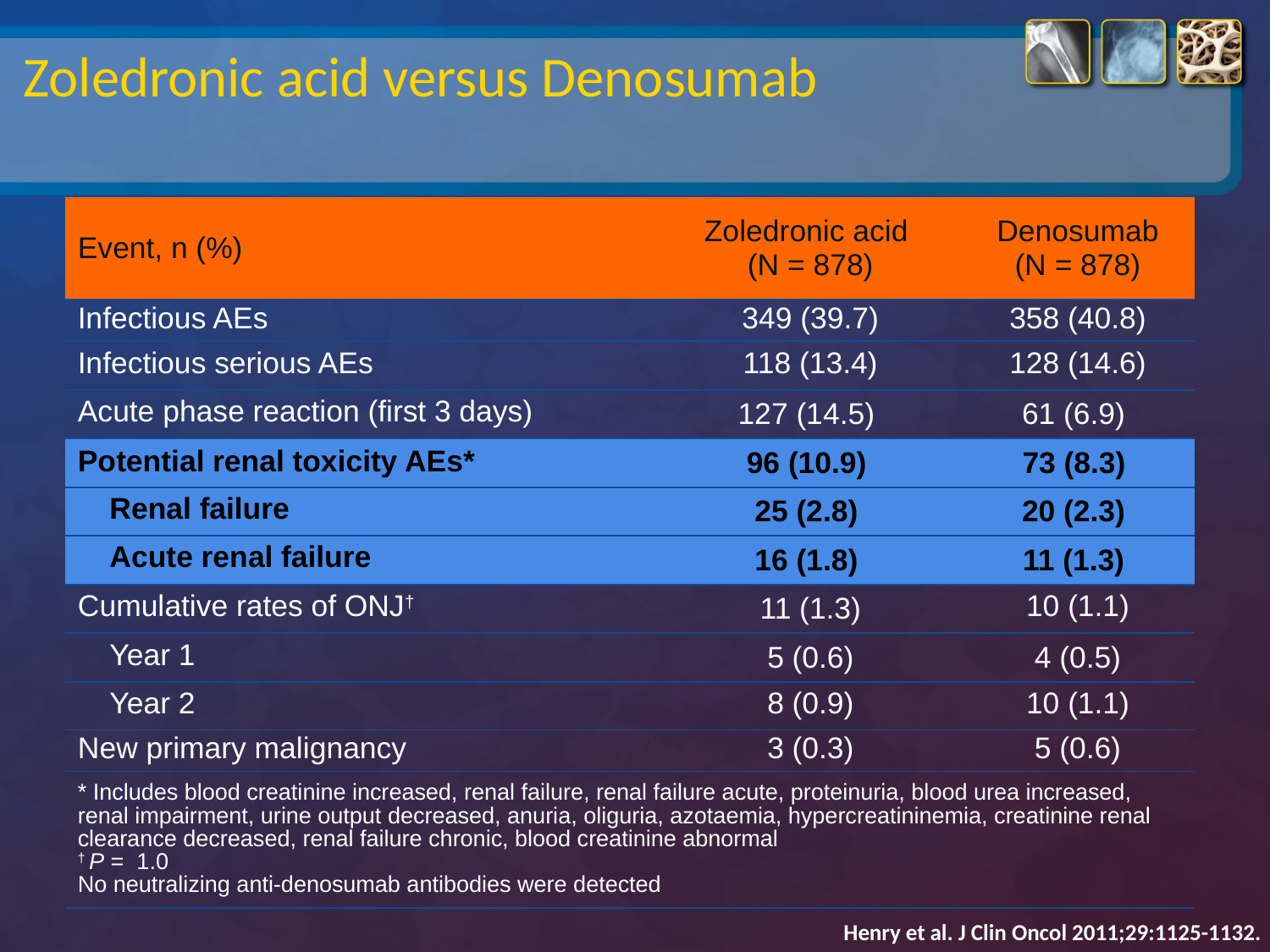

Zoledronic acid versus Denosumab
| Event, n (%) | Zoledronic acid (N = 878) | Denosumab (N = 878) |
| --- | --- | --- |
| Infectious AEs | 349 (39.7) | 358 (40.8) |
| Infectious serious AEs | 118 (13.4) | 128 (14.6) |
| Acute phase reaction (first 3 days) | 127 (14.5) | 61 (6.9) |
| Potential renal toxicity AEs\* | 96 (10.9) | 73 (8.3) |
| Renal failure | 25 (2.8) | 20 (2.3) |
| Acute renal failure | 16 (1.8) | 11 (1.3) |
| Cumulative rates of ONJ† | 11 (1.3) | 10 (1.1) |
| Year 1 | 5 (0.6) | 4 (0.5) |
| Year 2 | 8 (0.9) | 10 (1.1) |
| New primary malignancy | 3 (0.3) | 5 (0.6) |
| \* Includes blood creatinine increased, renal failure, renal failure acute, proteinuria, blood urea increased, renal impairment, urine output decreased, anuria, oliguria, azotaemia, hypercreatininemia, creatinine renal clearance decreased, renal failure chronic, blood creatinine abnormal † P = 1.0 No neutralizing anti-denosumab antibodies were detected |  |  |
Henry et al. J Clin Oncol 2011;29:1125-1132.